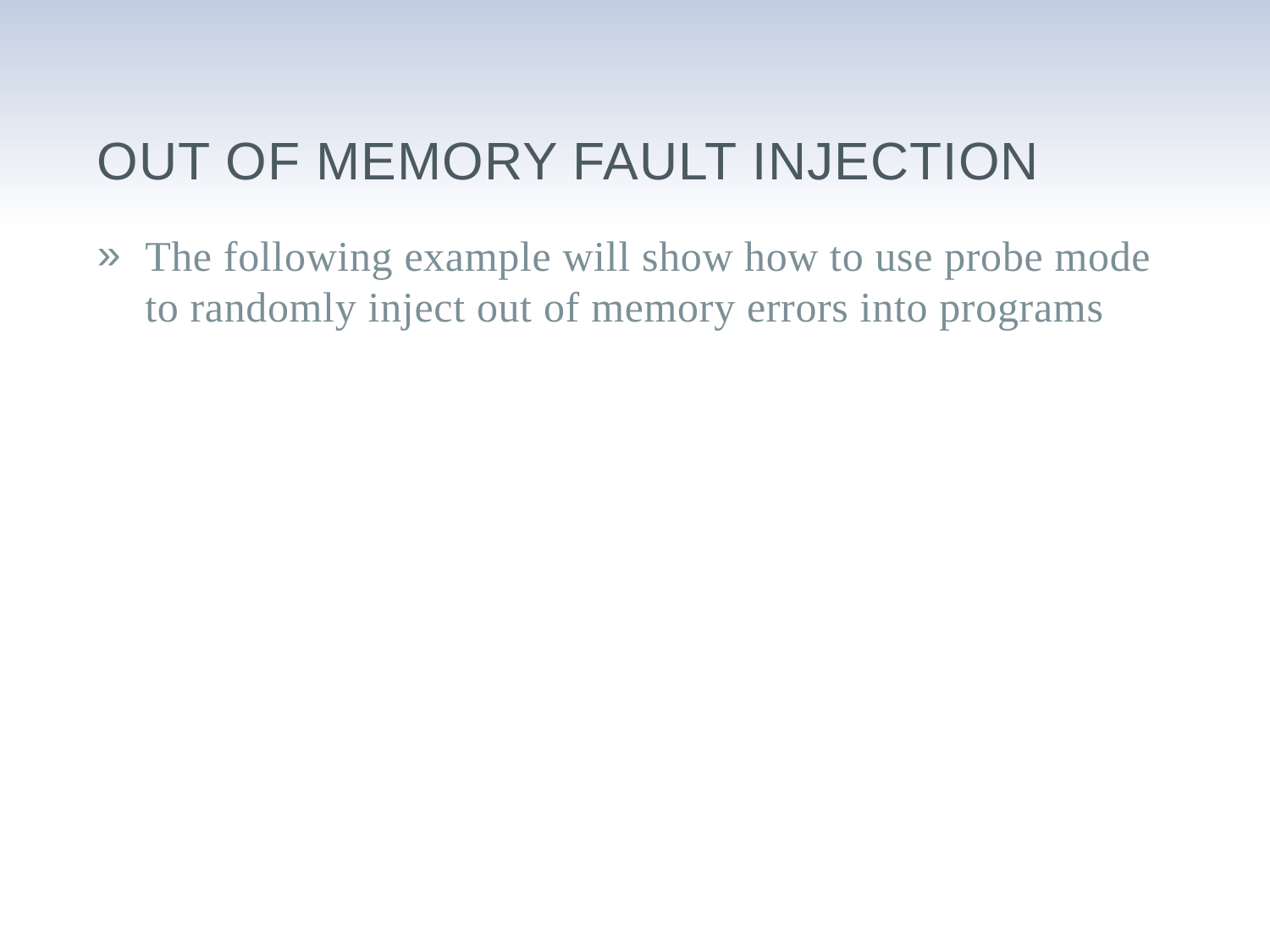

# Out of Memory fault injection
The following example will show how to use probe mode to randomly inject out of memory errors into programs